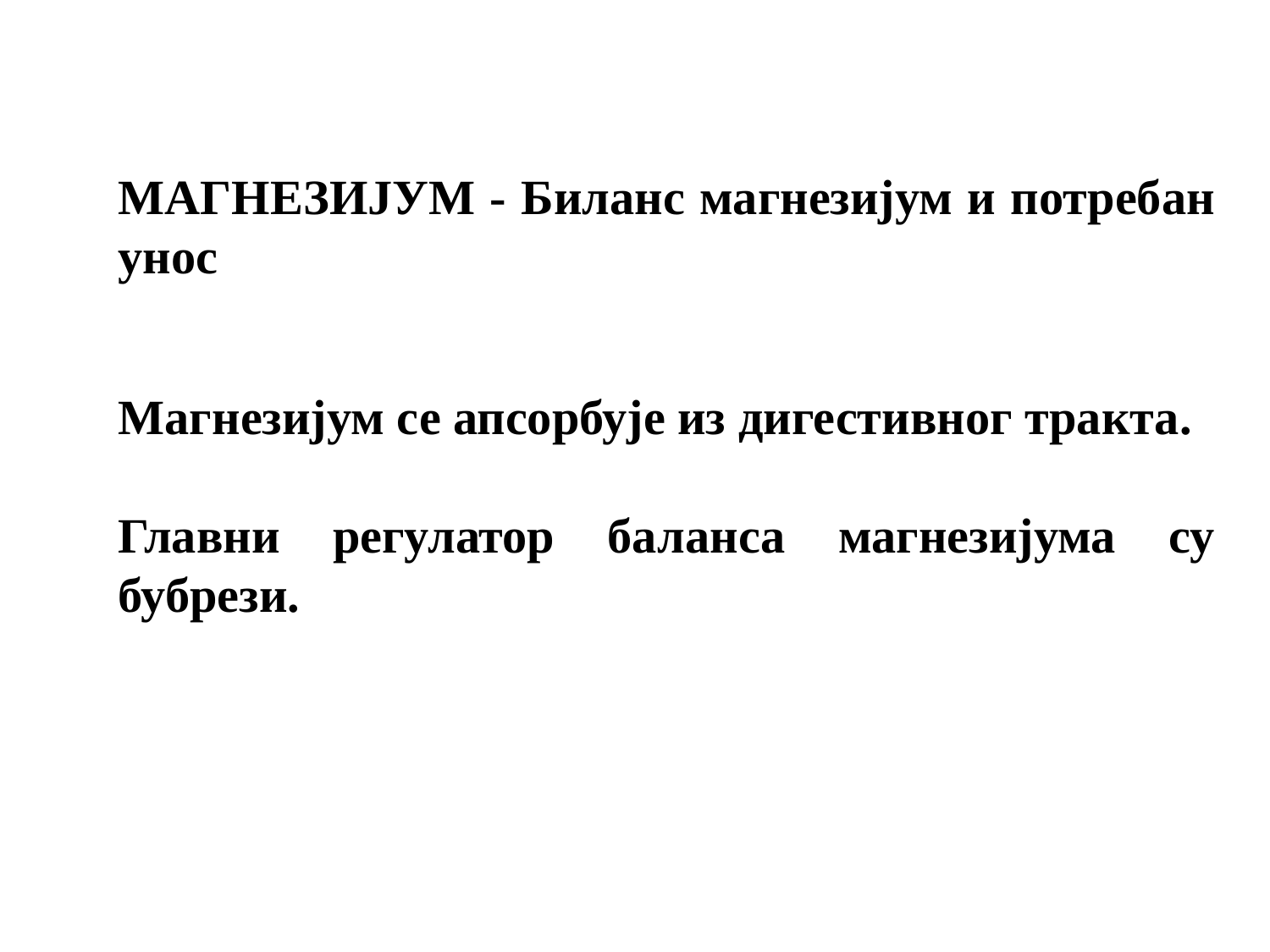

МАГНЕЗИЈУМ - Биланс магнезијум и потребан унос

Магнезијум се апсорбује из дигестивног тракта.

Главни регулатор баланса магнезијума су бубрези.